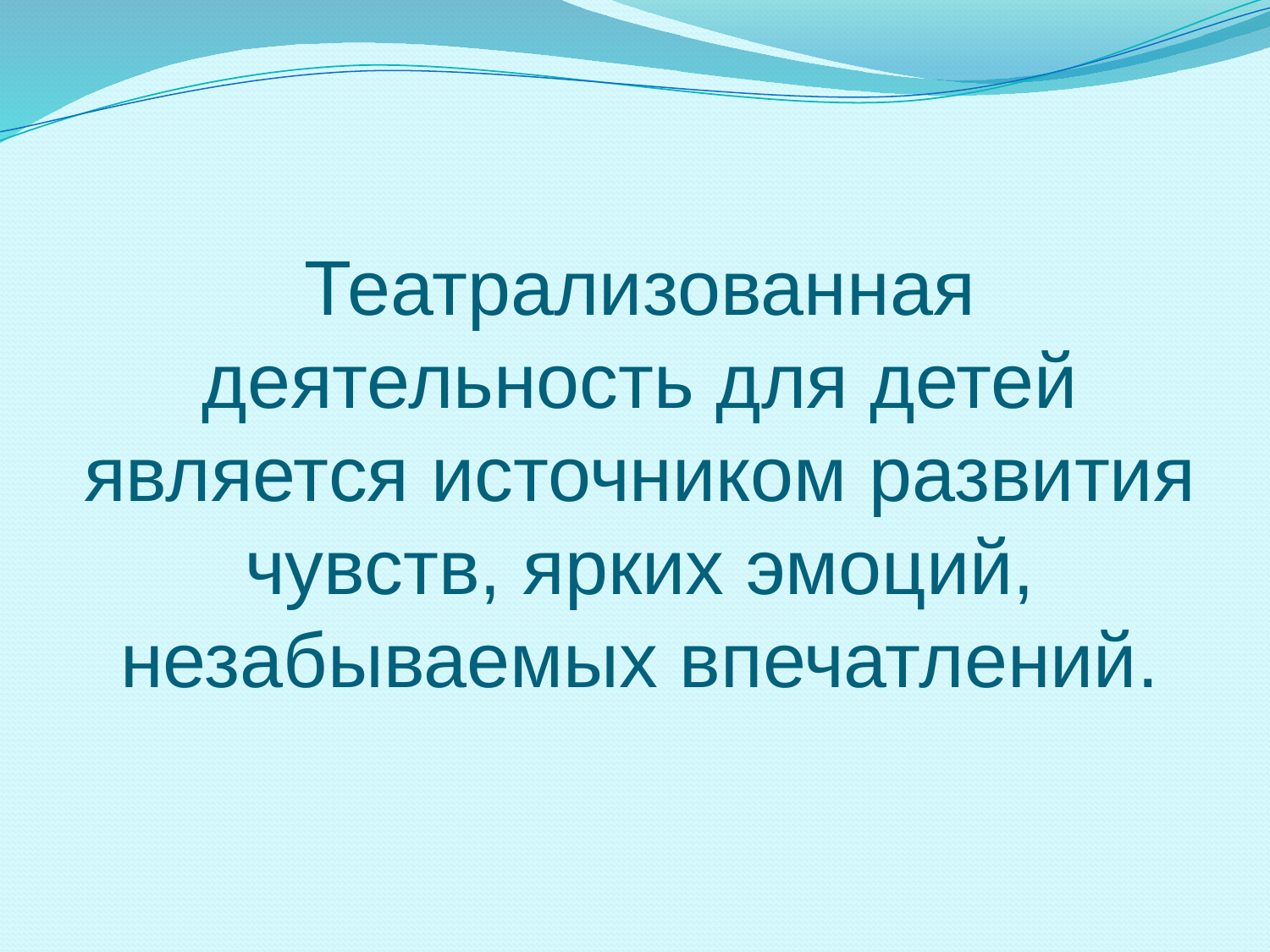

# Театрализованная деятельность для детей является источником развития чувств, ярких эмоций, незабываемых впечатлений.